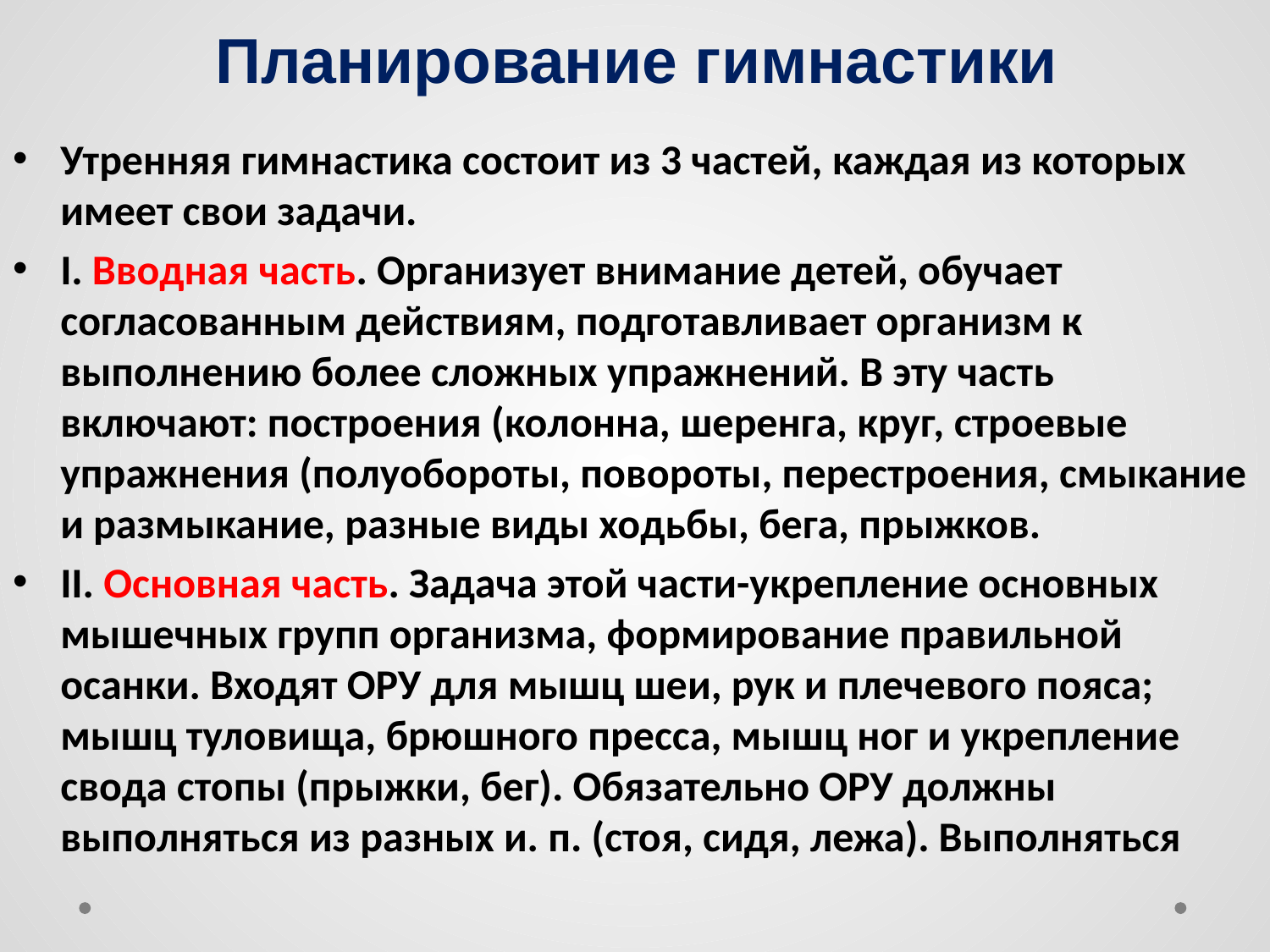

# Планирование гимнастики
Утренняя гимнастика состоит из 3 частей, каждая из которых имеет свои задачи.
I. Вводная часть. Организует внимание детей, обучает согласованным действиям, подготавливает организм к выполнению более сложных упражнений. В эту часть включают: построения (колонна, шеренга, круг, строевые упражнения (полуобороты, повороты, перестроения, смыкание и размыкание, разные виды ходьбы, бега, прыжков.
II. Основная часть. Задача этой части-укрепление основных мышечных групп организма, формирование правильной осанки. Входят ОРУ для мышц шеи, рук и плечевого пояса; мышц туловища, брюшного пресса, мышц ног и укрепление свода стопы (прыжки, бег). Обязательно ОРУ должны выполняться из разных и. п. (стоя, сидя, лежа). Выполняться